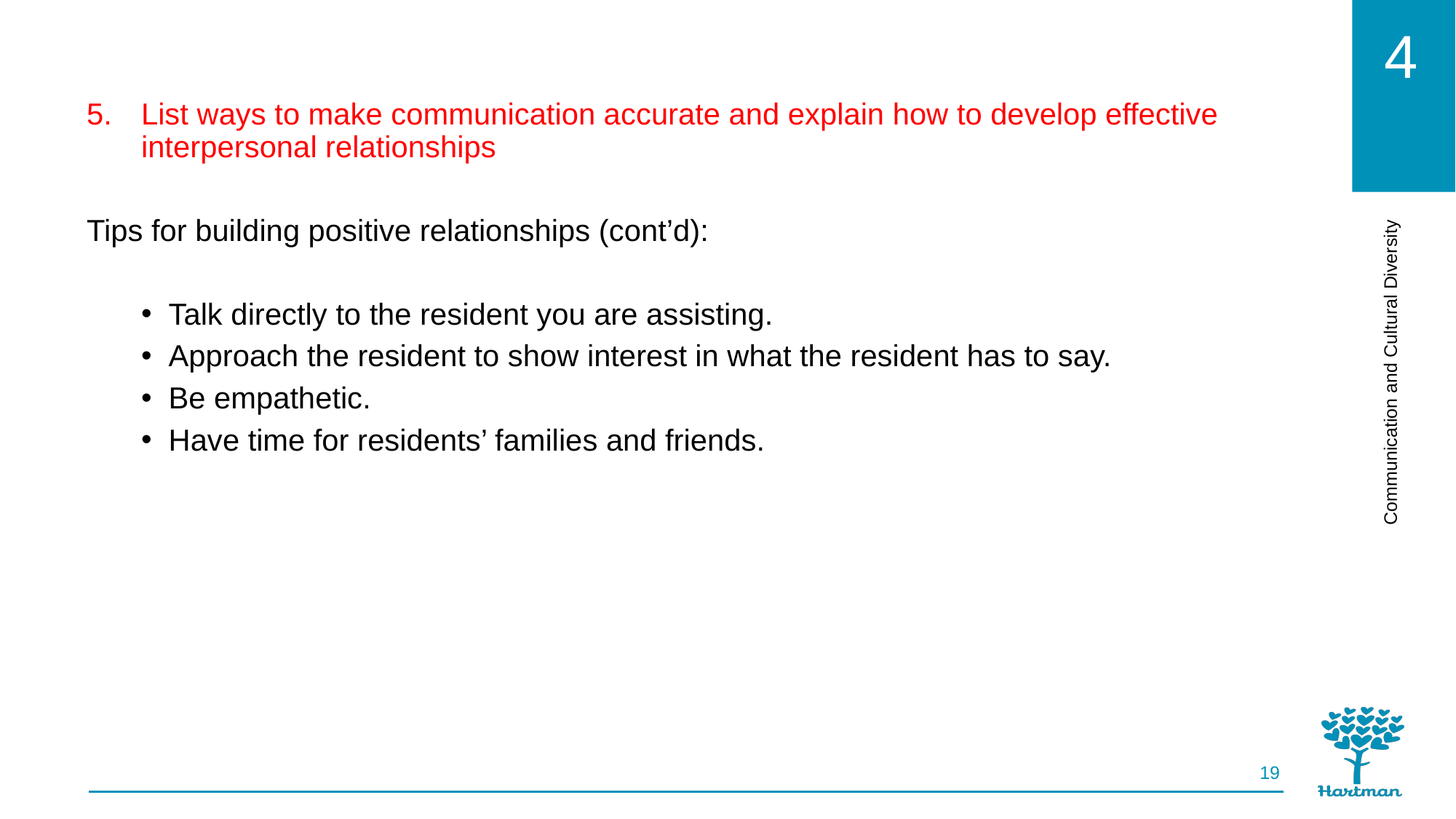

List ways to make communication accurate and explain how to develop effective interpersonal relationships

Tips for building positive relationships (cont’d):

Talk directly to the resident you are assisting.
Approach the resident to show interest in what the resident has to say.
Be empathetic.
Have time for residents’ families and friends.

19